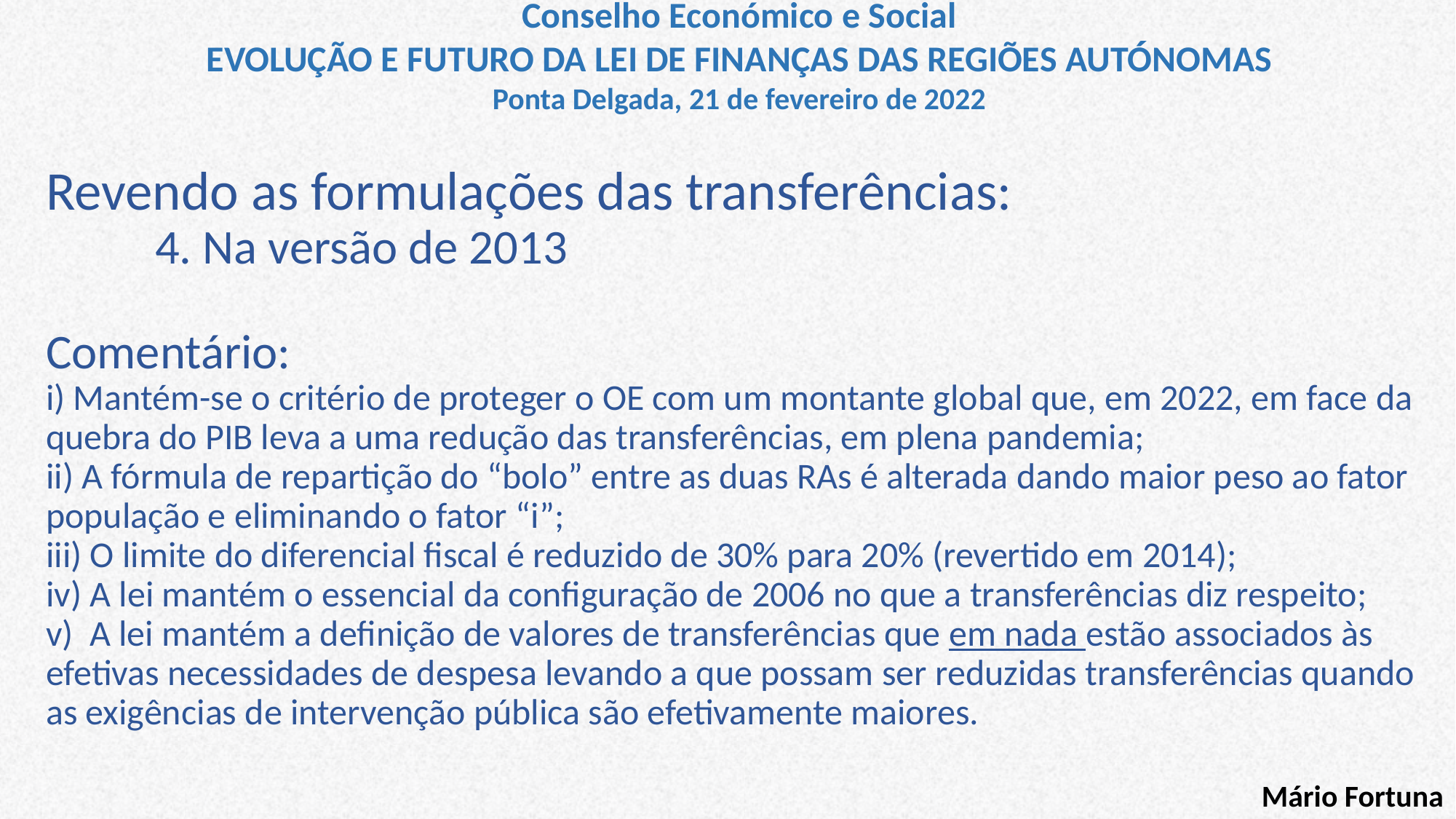

Conselho Económico e Social
EVOLUÇÃO E FUTURO DA LEI DE FINANÇAS DAS REGIÕES AUTÓNOMAS
Ponta Delgada, 21 de fevereiro de 2022
# Revendo as formulações das transferências: 4. Na versão de 2013 Comentário: i) Mantém-se o critério de proteger o OE com um montante global que, em 2022, em face da quebra do PIB leva a uma redução das transferências, em plena pandemia; ii) A fórmula de repartição do “bolo” entre as duas RAs é alterada dando maior peso ao fator população e eliminando o fator “i”; iii) O limite do diferencial fiscal é reduzido de 30% para 20% (revertido em 2014); iv) A lei mantém o essencial da configuração de 2006 no que a transferências diz respeito; v)  A lei mantém a definição de valores de transferências que em nada estão associados às efetivas necessidades de despesa levando a que possam ser reduzidas transferências quando as exigências de intervenção pública são efetivamente maiores.
Mário Fortuna